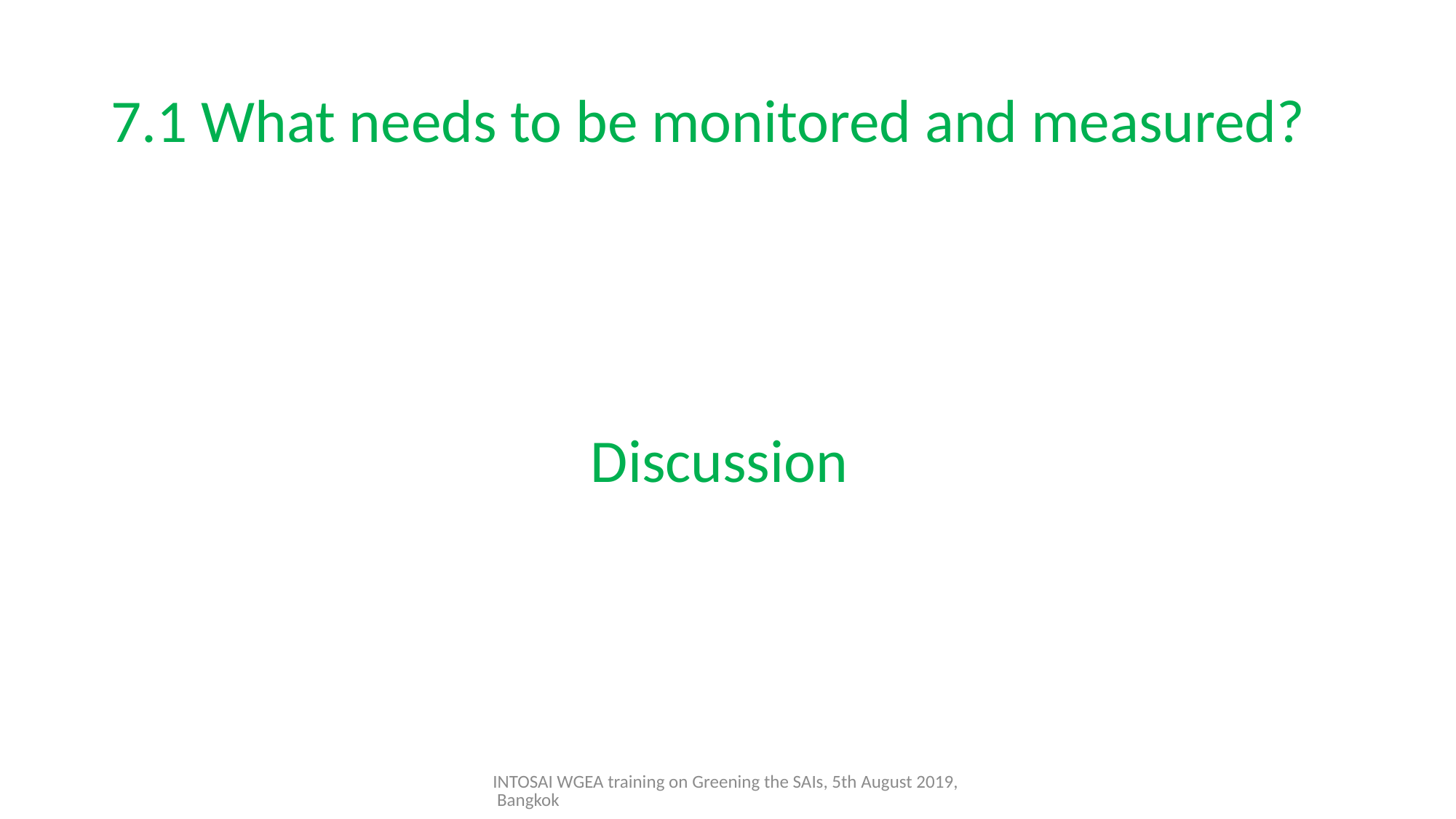

# 7.1 What needs to be monitored and measured?

Discussion
INTOSAI WGEA training on Greening the SAIs, 5th August 2019, Bangkok